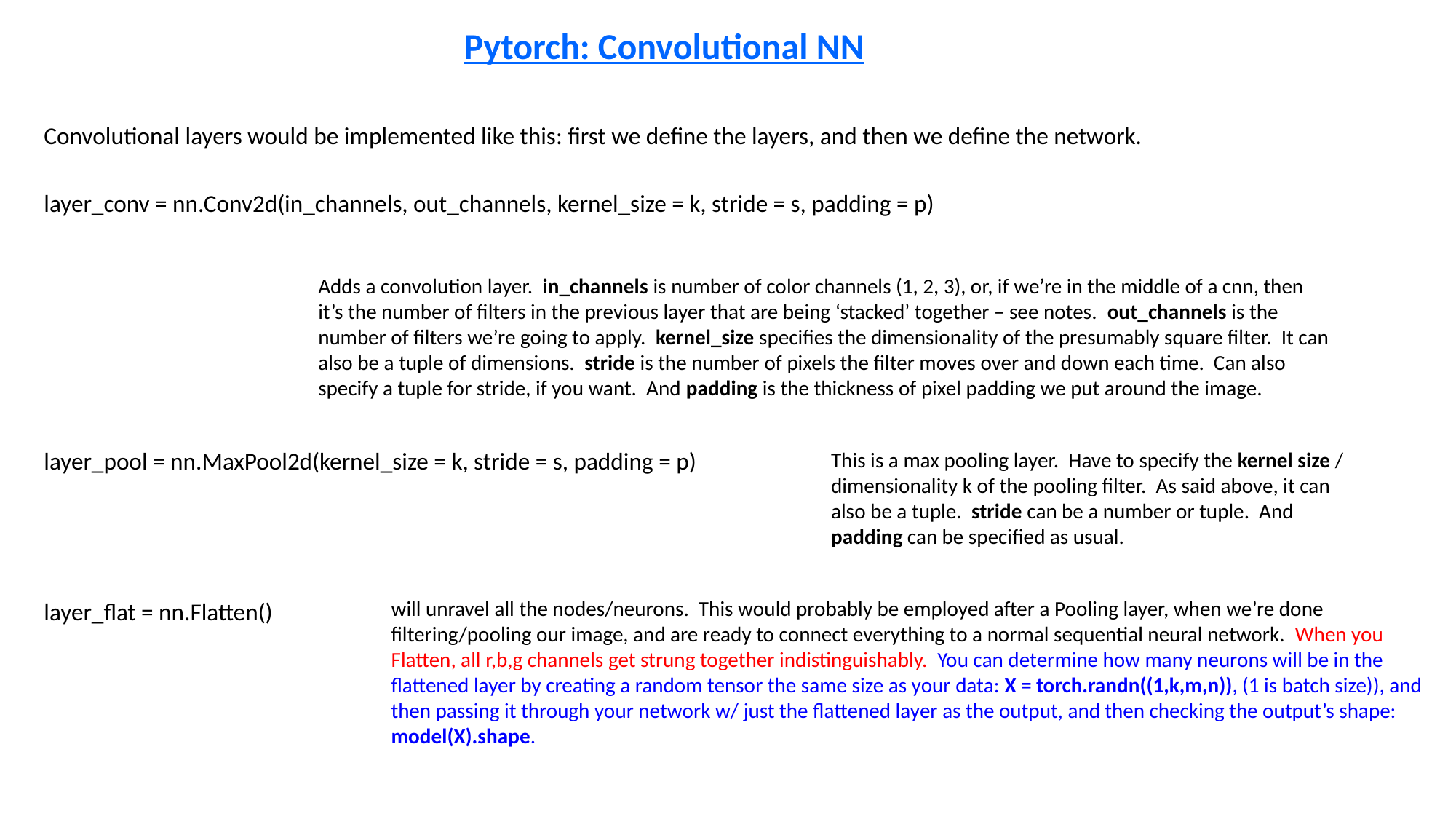

Pytorch: Convolutional NN
Convolutional layers would be implemented like this: first we define the layers, and then we define the network.
layer_conv = nn.Conv2d(in_channels, out_channels, kernel_size = k, stride = s, padding = p)
Adds a convolution layer.  in_channels is number of color channels (1, 2, 3), or, if we’re in the middle of a cnn, then it’s the number of filters in the previous layer that are being ‘stacked’ together – see notes.  out_channels is the number of filters we’re going to apply.  kernel_size specifies the dimensionality of the presumably square filter.  It can also be a tuple of dimensions.  stride is the number of pixels the filter moves over and down each time.  Can also specify a tuple for stride, if you want.  And padding is the thickness of pixel padding we put around the image.
layer_pool = nn.MaxPool2d(kernel_size = k, stride = s, padding = p)
This is a max pooling layer.  Have to specify the kernel size / dimensionality k of the pooling filter.  As said above, it can also be a tuple.  stride can be a number or tuple.  And padding can be specified as usual.
will unravel all the nodes/neurons.  This would probably be employed after a Pooling layer, when we’re done filtering/pooling our image, and are ready to connect everything to a normal sequential neural network.  When you Flatten, all r,b,g channels get strung together indistinguishably.  You can determine how many neurons will be in the flattened layer by creating a random tensor the same size as your data: X = torch.randn((1,k,m,n)), (1 is batch size)), and then passing it through your network w/ just the flattened layer as the output, and then checking the output’s shape: model(X).shape.
layer_flat = nn.Flatten()